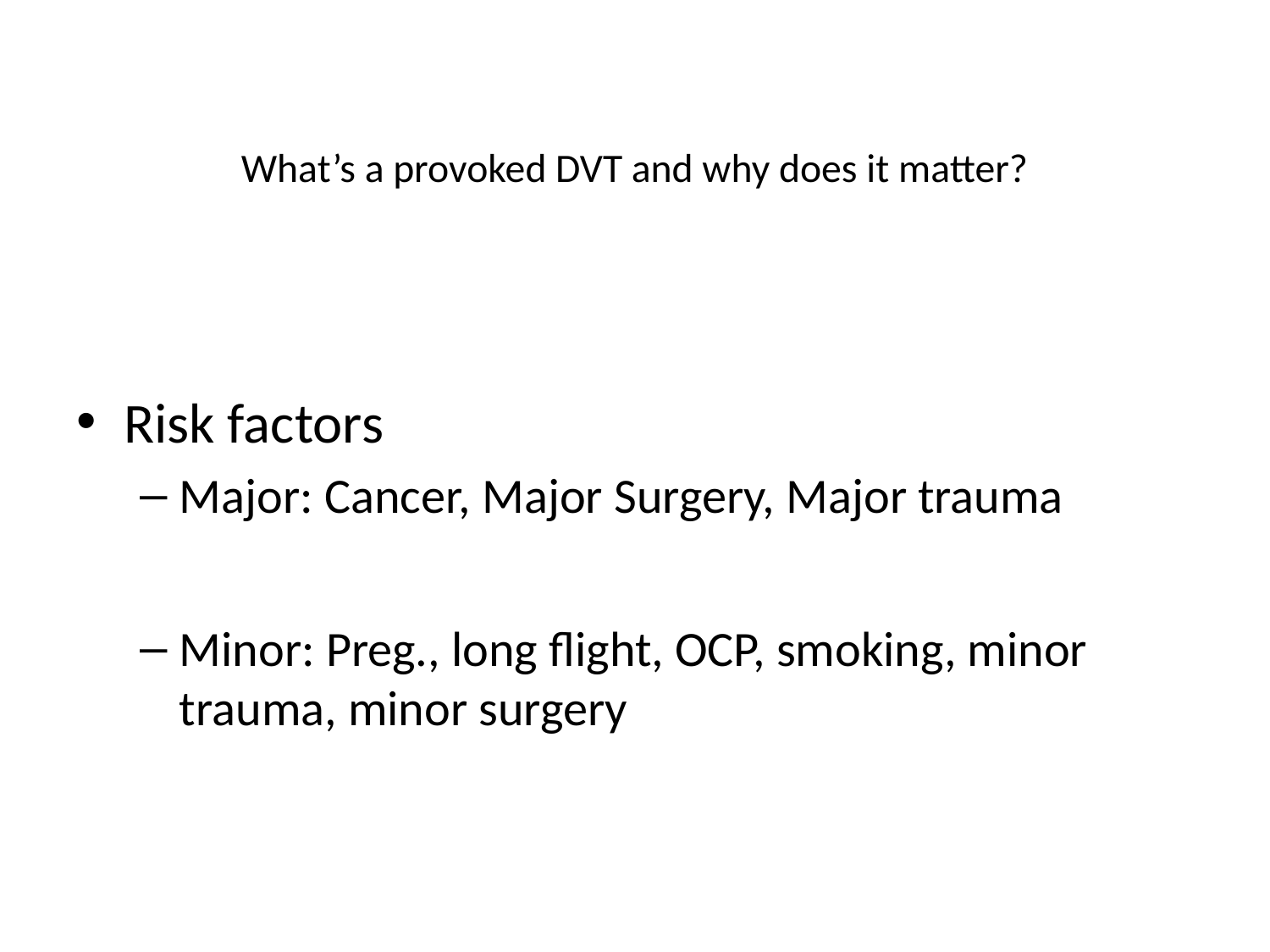

# What’s a provoked DVT and why does it matter?

Risk factors
Major: Cancer, Major Surgery, Major trauma

Minor: Preg., long flight, OCP, smoking, minor trauma, minor surgery